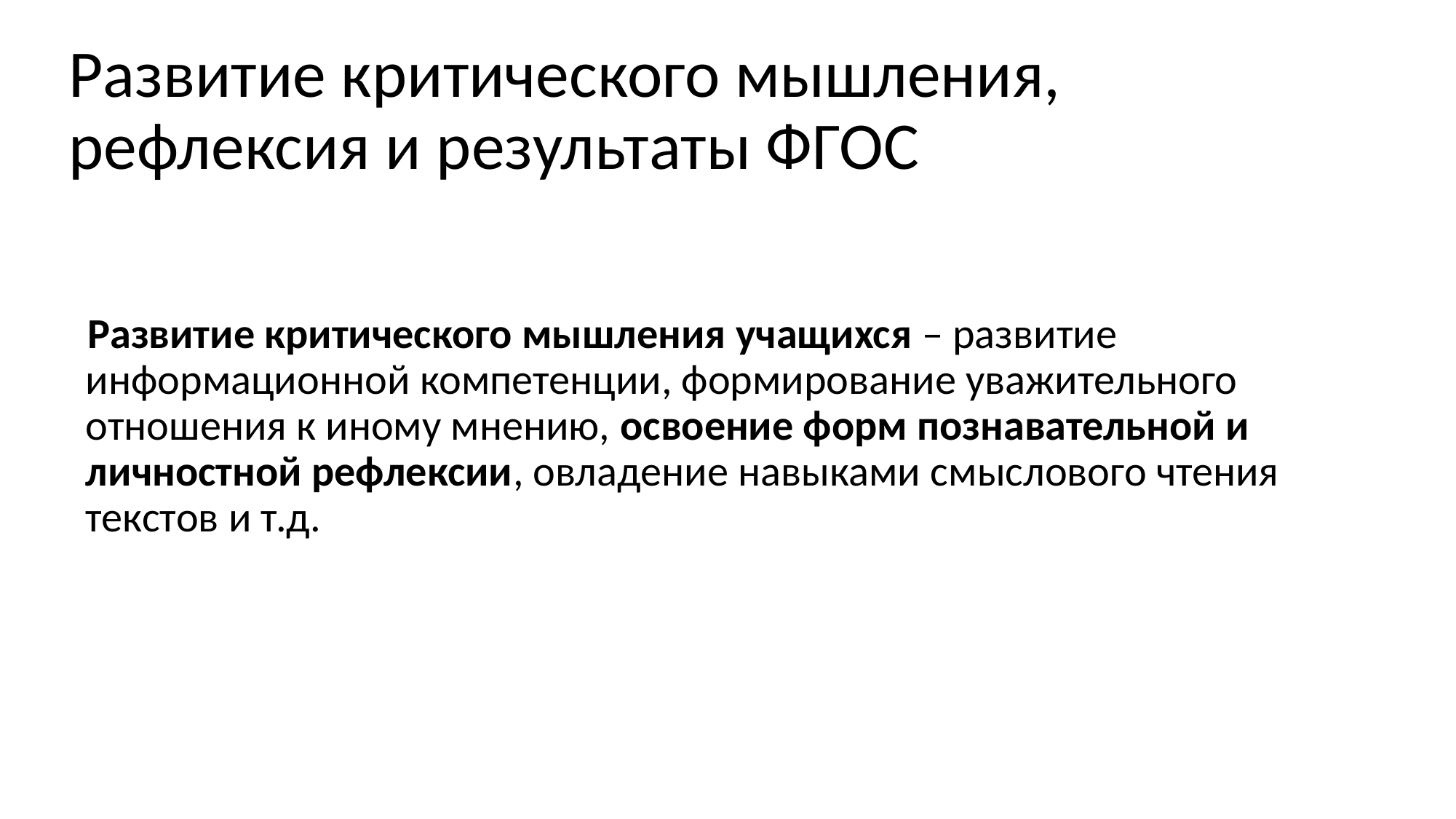

# Развитие критического мышления, рефлексия и результаты ФГОС
   Развитие критического мышления учащихся – развитие информационной компетенции, формирование уважительного отношения к иному мнению, освоение форм познавательной и личностной рефлексии, овладение навыками смыслового чтения текстов и т.д.